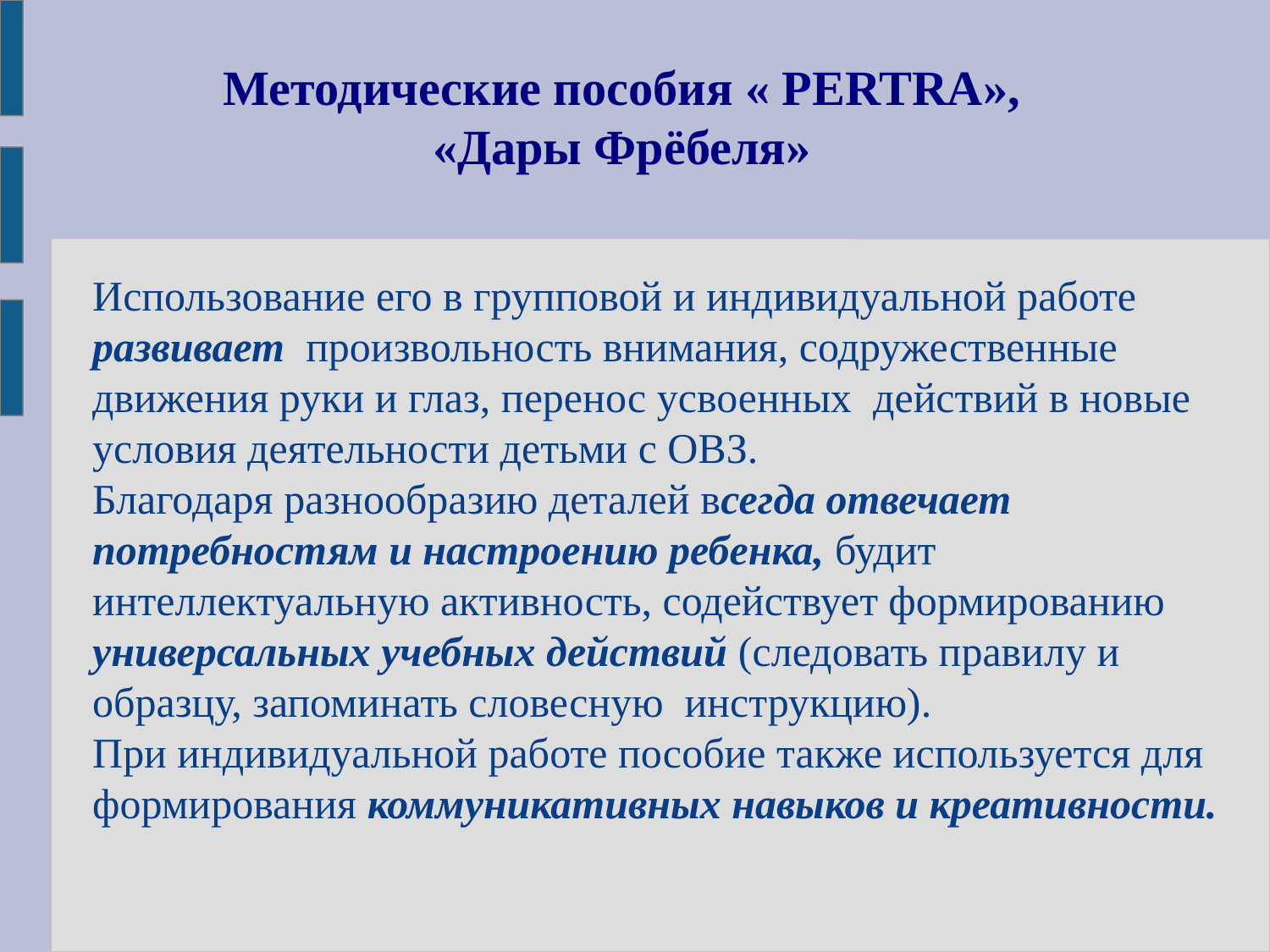

Использование его в групповой и индивидуальной работе развивает  произвольность внимания, содружественные движения руки и глаз, перенос усвоенных  действий в новые условия деятельности детьми с ОВЗ.
Благодаря разнообразию деталей всегда отвечает потребностям и настроению ребенка, будит интеллектуальную активность, содействует формированию универсальных учебных действий (следовать правилу и образцу, запоминать словесную  инструкцию).
При индивидуальной работе пособие также используется для формирования коммуникативных навыков и креативности.

# Методические пособия « PERTRA», «Дары Фрёбеля»